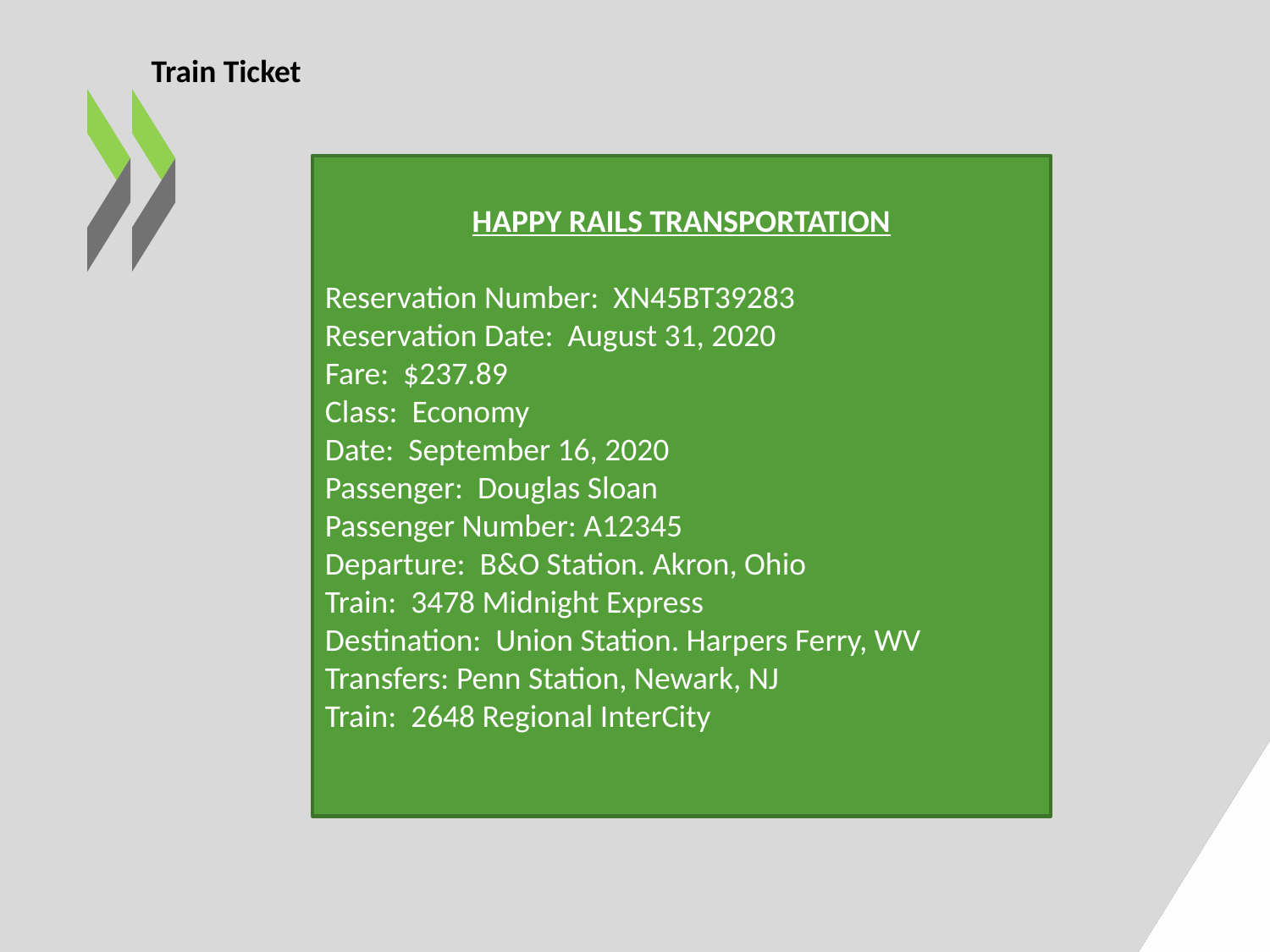

Train Ticket
HAPPY RAILS TRANSPORTATION

Reservation Number:  XN45BT39283
Reservation Date:  August 31, 2020
Fare:  $237.89
Class:  Economy
Date:  September 16, 2020
Passenger:  Douglas Sloan
Passenger Number: A12345
Departure:  B&O Station. Akron, Ohio
Train:  3478 Midnight Express
Destination:  Union Station. Harpers Ferry, WV
Transfers: Penn Station, Newark, NJ
Train:  2648 Regional InterCity

26
26
26
26
26